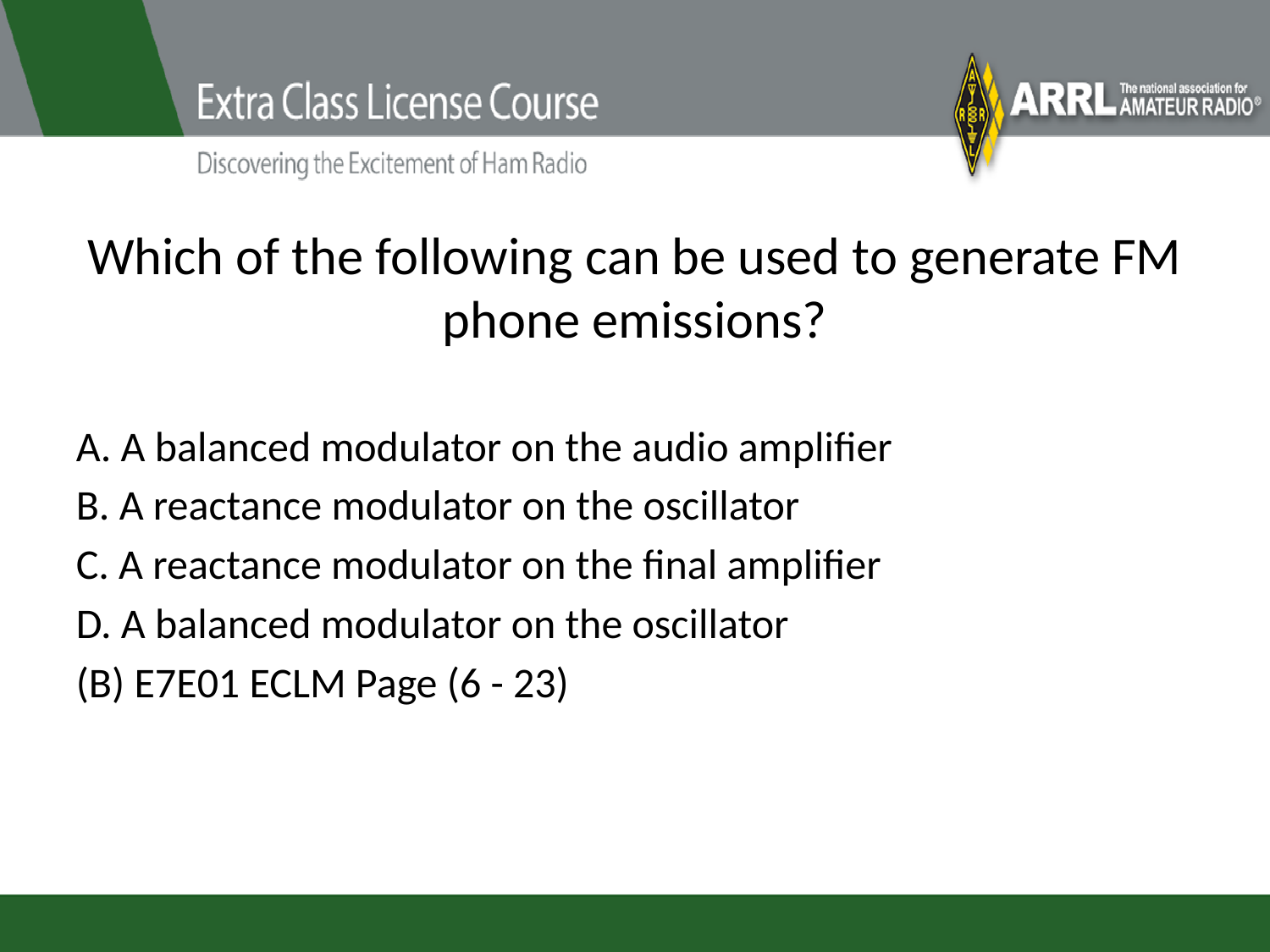

# Which of the following can be used to generate FM phone emissions?
A. A balanced modulator on the audio amplifier
B. A reactance modulator on the oscillator
C. A reactance modulator on the final amplifier
D. A balanced modulator on the oscillator
(B) E7E01 ECLM Page (6 - 23)